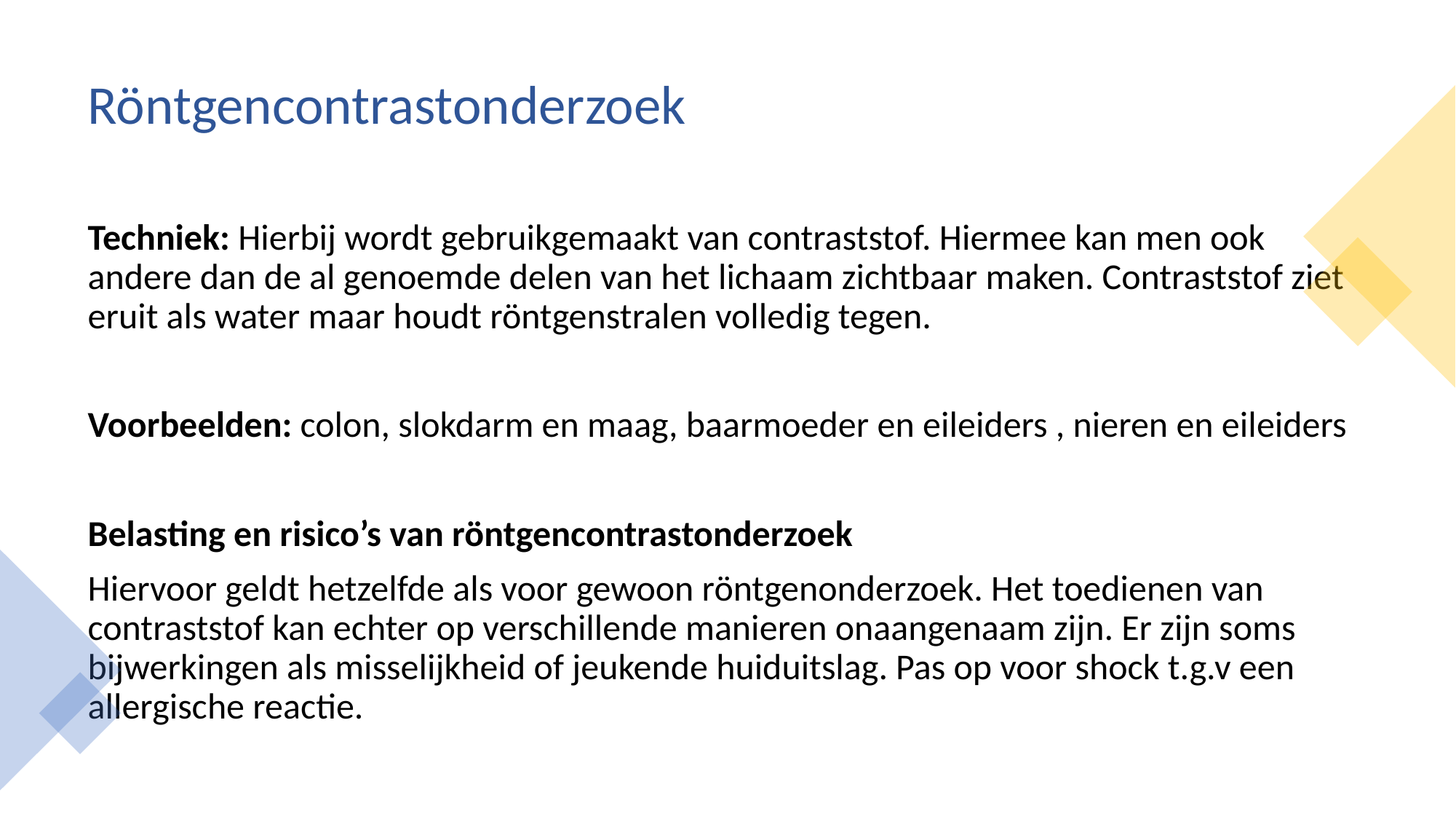

# Röntgencontrastonderzoek

Techniek: Hierbij wordt gebruikgemaakt van contraststof. Hiermee kan men ook andere dan de al genoemde delen van het lichaam zichtbaar maken. Contraststof ziet eruit als water maar houdt röntgenstralen volledig tegen.

Voorbeelden: colon, slokdarm en maag, baarmoeder en eileiders , nieren en eileiders

Belasting en risico’s van röntgencontrastonderzoek
Hiervoor geldt hetzelfde als voor gewoon röntgenonderzoek. Het toedienen van contraststof kan echter op verschillende manieren onaangenaam zijn. Er zijn soms bijwerkingen als misselijkheid of jeukende huiduitslag. Pas op voor shock t.g.v een allergische reactie.